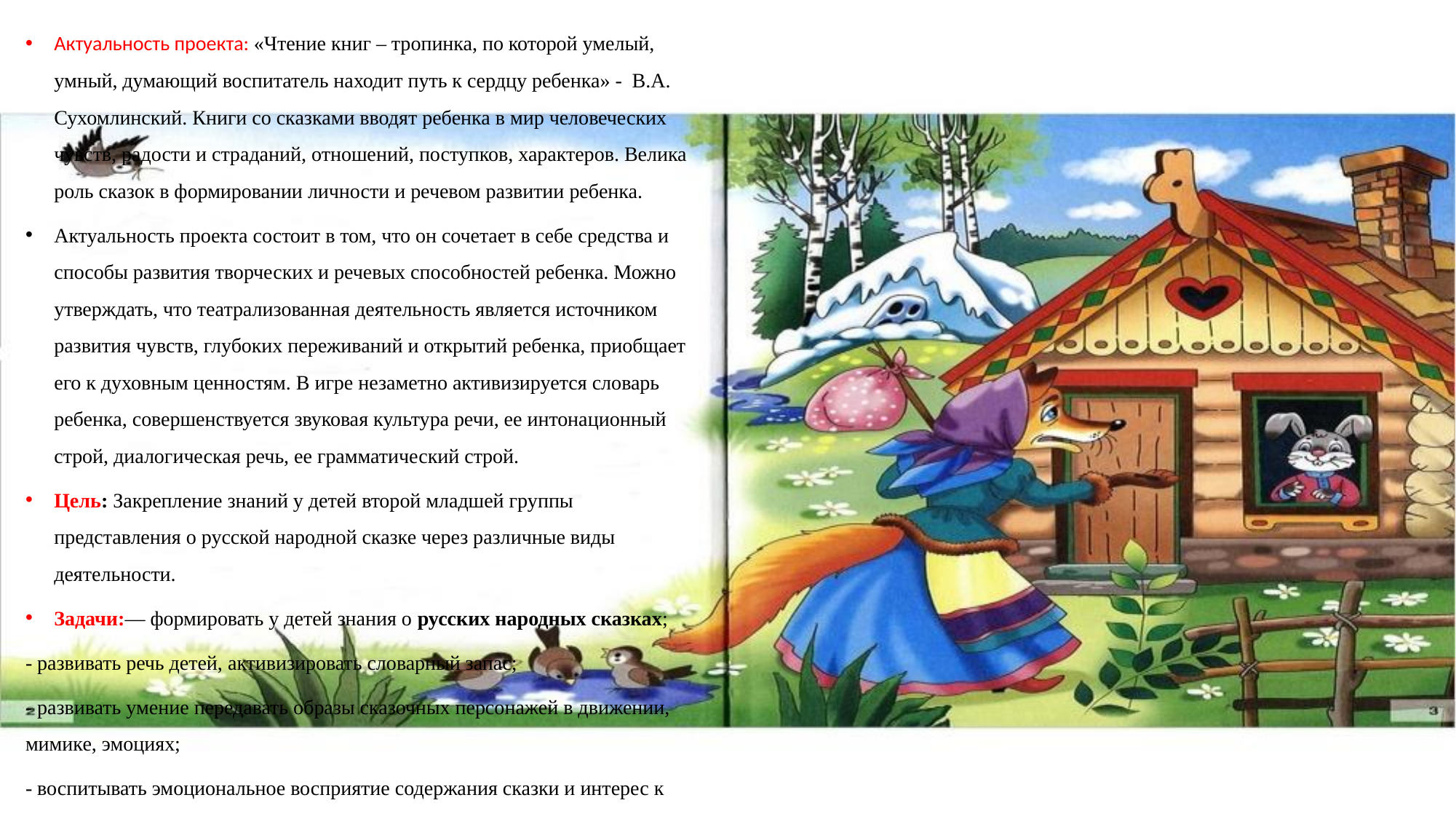

Актуальность проекта: «Чтение книг – тропинка, по которой умелый, умный, думающий воспитатель находит путь к сердцу ребенка» -  В.А. Сухомлинский. Книги со сказками вводят ребенка в мир человеческих чувств, радости и страданий, отношений, поступков, характеров. Велика роль сказок в формировании личности и речевом развитии ребенка.
Актуальность проекта состоит в том, что он сочетает в себе средства и способы развития творческих и речевых способностей ребенка. Можно утверждать, что театрализованная деятельность является источником развития чувств, глубоких переживаний и открытий ребенка, приобщает его к духовным ценностям. В игре незаметно активизируется словарь ребенка, совершенствуется звуковая культура речи, ее интонационный строй, диалогическая речь, ее грамматический строй.
Цель: Закрепление знаний у детей второй младшей группы представления о русской народной сказке через различные виды деятельности.
Задачи:— формировать у детей знания о русских народных сказках;
- развивать речь детей, активизировать словарный запас;
- развивать умение передавать образы сказочных персонажей в движении, мимике, эмоциях;
- воспитывать эмоциональное восприятие содержания сказки и интерес к русским народным сказкам.